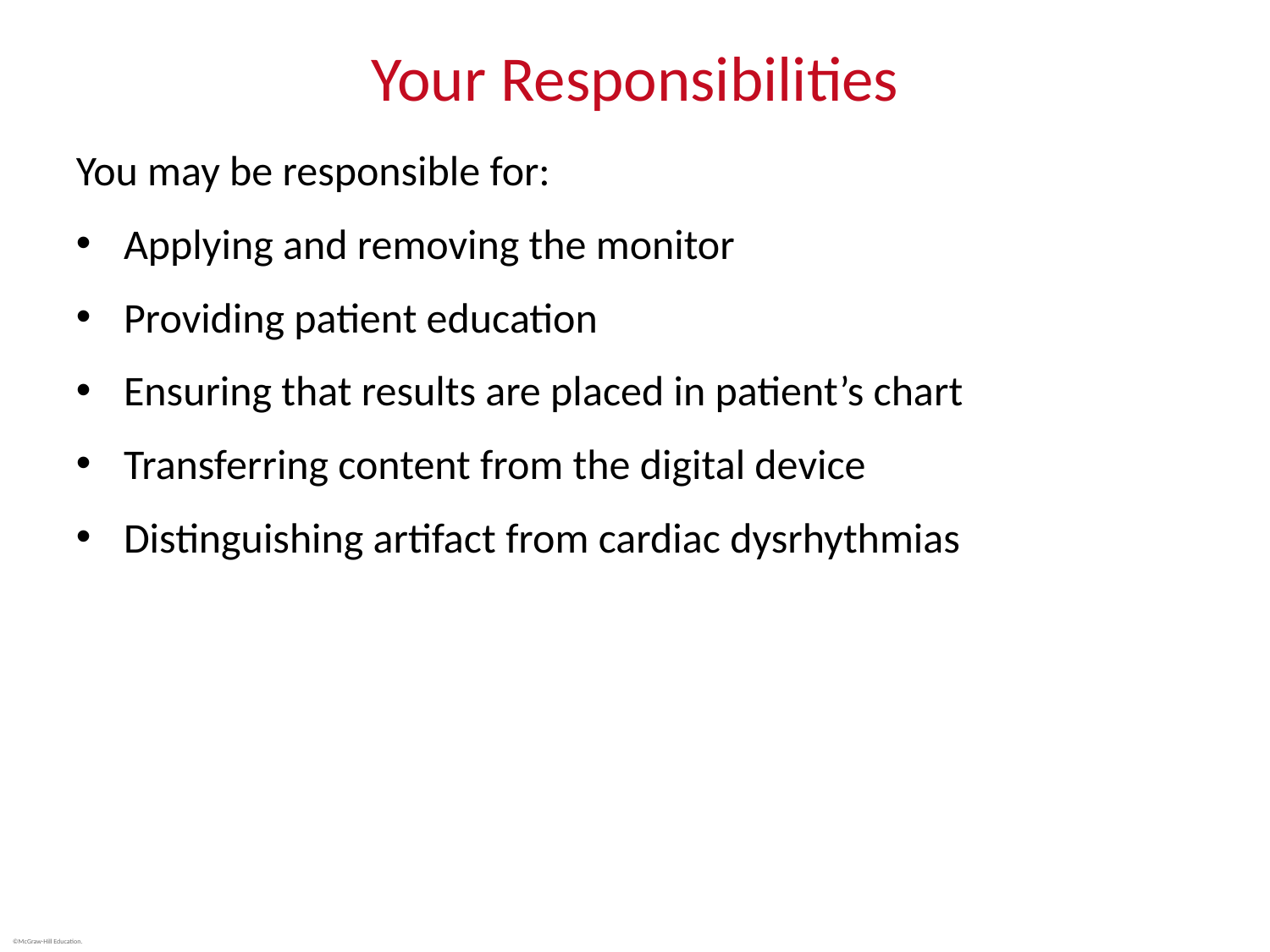

# Your Responsibilities
You may be responsible for:
Applying and removing the monitor
Providing patient education
Ensuring that results are placed in patient’s chart
Transferring content from the digital device
Distinguishing artifact from cardiac dysrhythmias